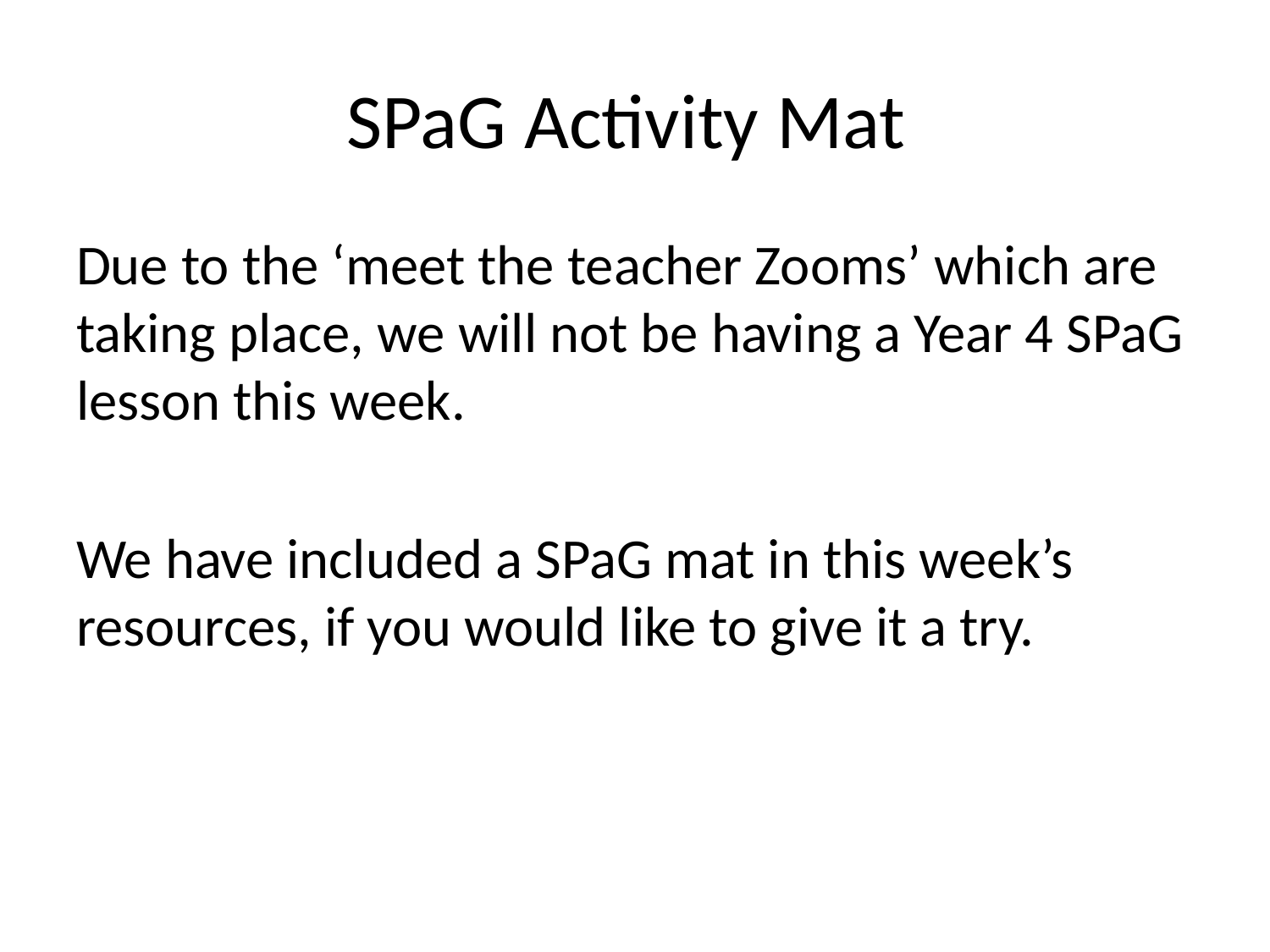

# SPaG Activity Mat
Due to the ‘meet the teacher Zooms’ which are taking place, we will not be having a Year 4 SPaG lesson this week.

We have included a SPaG mat in this week’s resources, if you would like to give it a try.